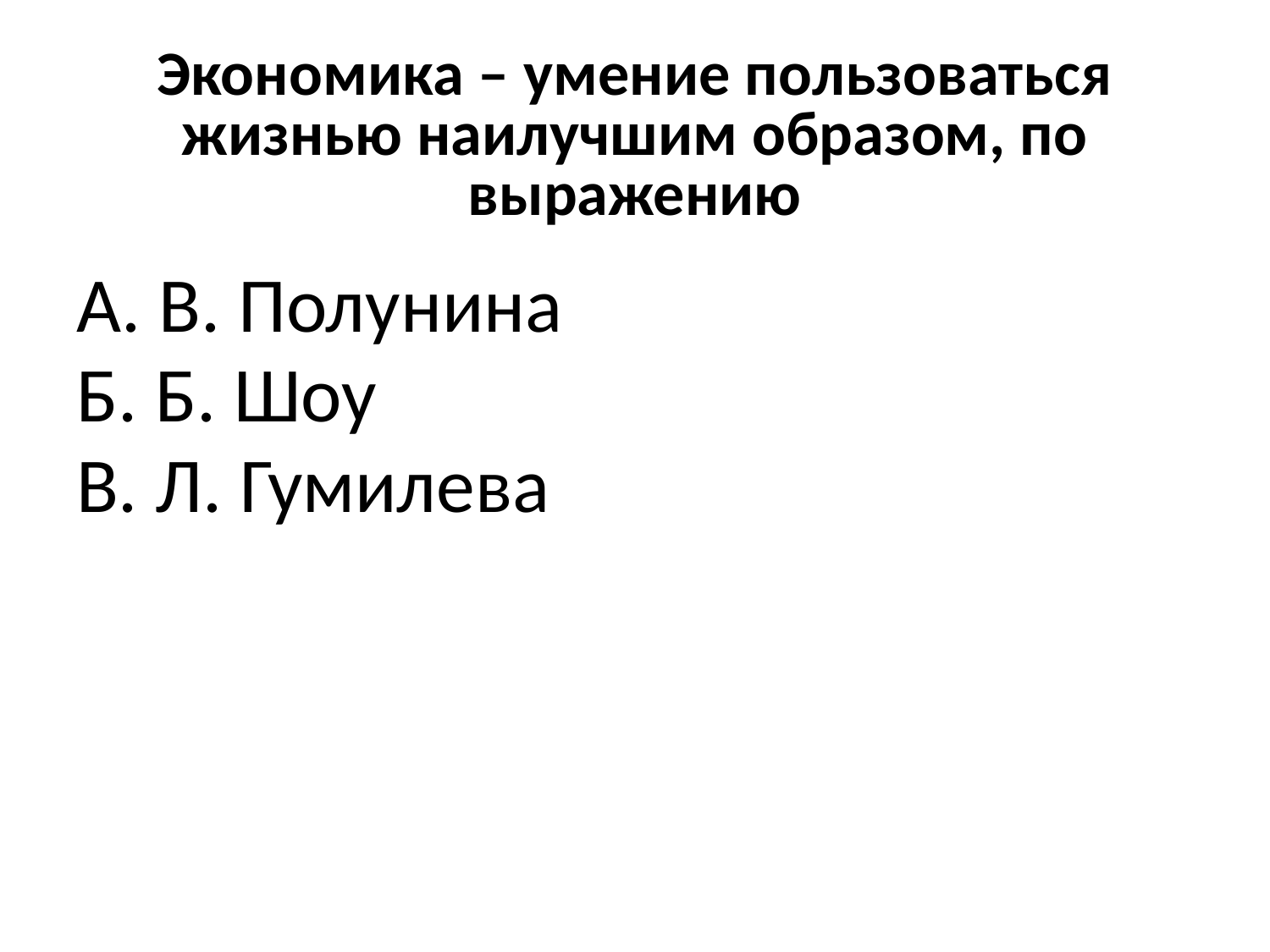

# Экономика – умение пользоваться жизнью наилучшим образом, по выражению
А. В. Полунина
Б. Б. Шоу
В. Л. Гумилева